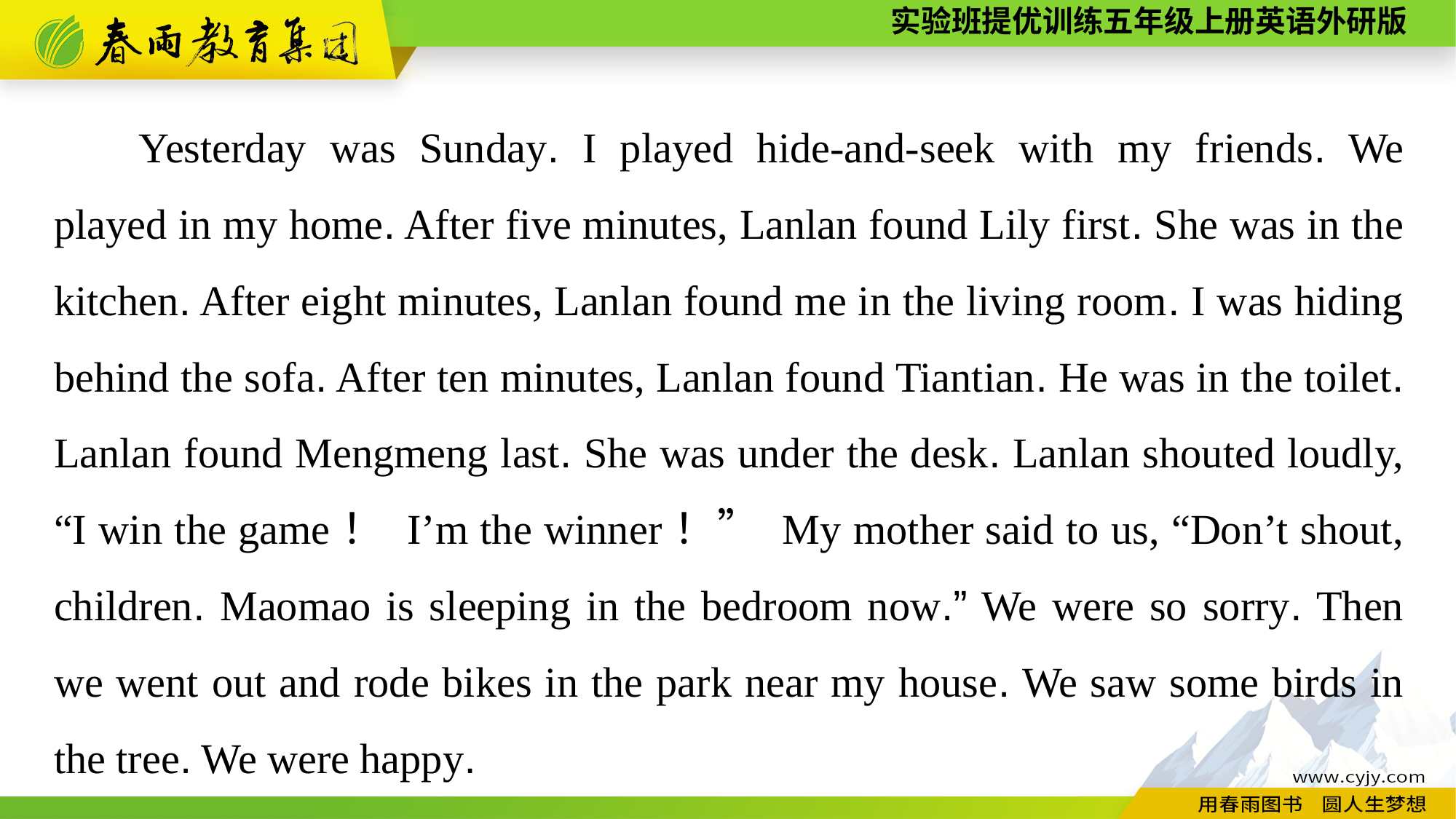

Yesterday was Sunday. I played hide-and-seek with my friends. We played in my home. After five minutes, Lanlan found Lily first. She was in the kitchen. After eight minutes, Lanlan found me in the living room. I was hiding behind the sofa. After ten minutes, Lanlan found Tiantian. He was in the toilet. Lanlan found Mengmeng last. She was under the desk. Lanlan shouted loudly, “I win the game！ I’m the winner！” My mother said to us, “Don’t shout, children. Maomao is sleeping in the bedroom now.” We were so sorry. Then we went out and rode bikes in the park near my house. We saw some birds in the tree. We were happy.